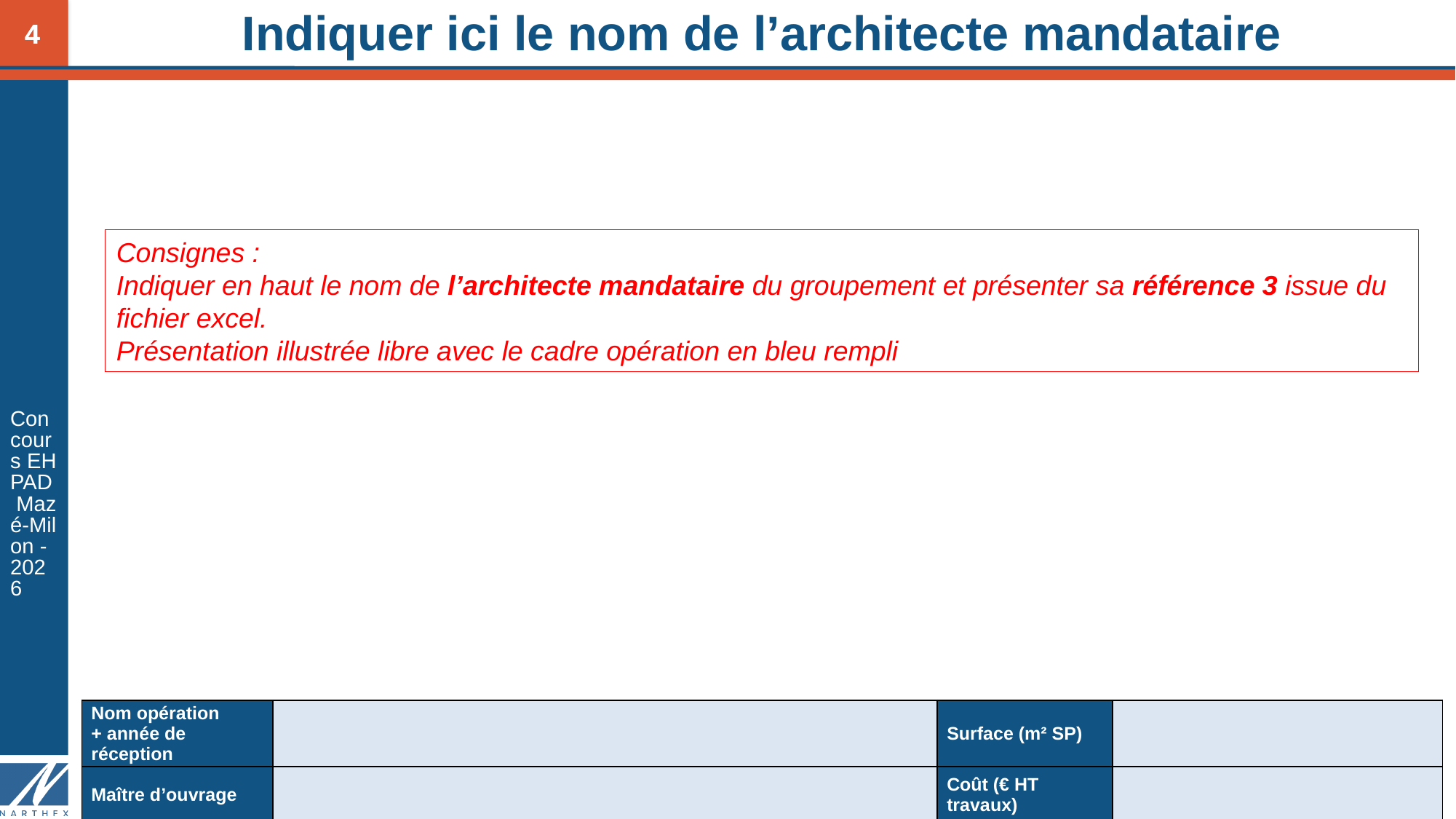

# Indiquer ici le nom de l’architecte mandataire
Concours EHPAD Mazé-Milon - 2026
Consignes :
Indiquer en haut le nom de l’architecte mandataire du groupement et présenter sa référence 3 issue du fichier excel.
Présentation illustrée libre avec le cadre opération en bleu rempli
| Nom opération + année de réception |  | Surface (m² SP) |  |
| --- | --- | --- | --- |
| Maître d’ouvrage |  | Coût (€ HT travaux) |  |